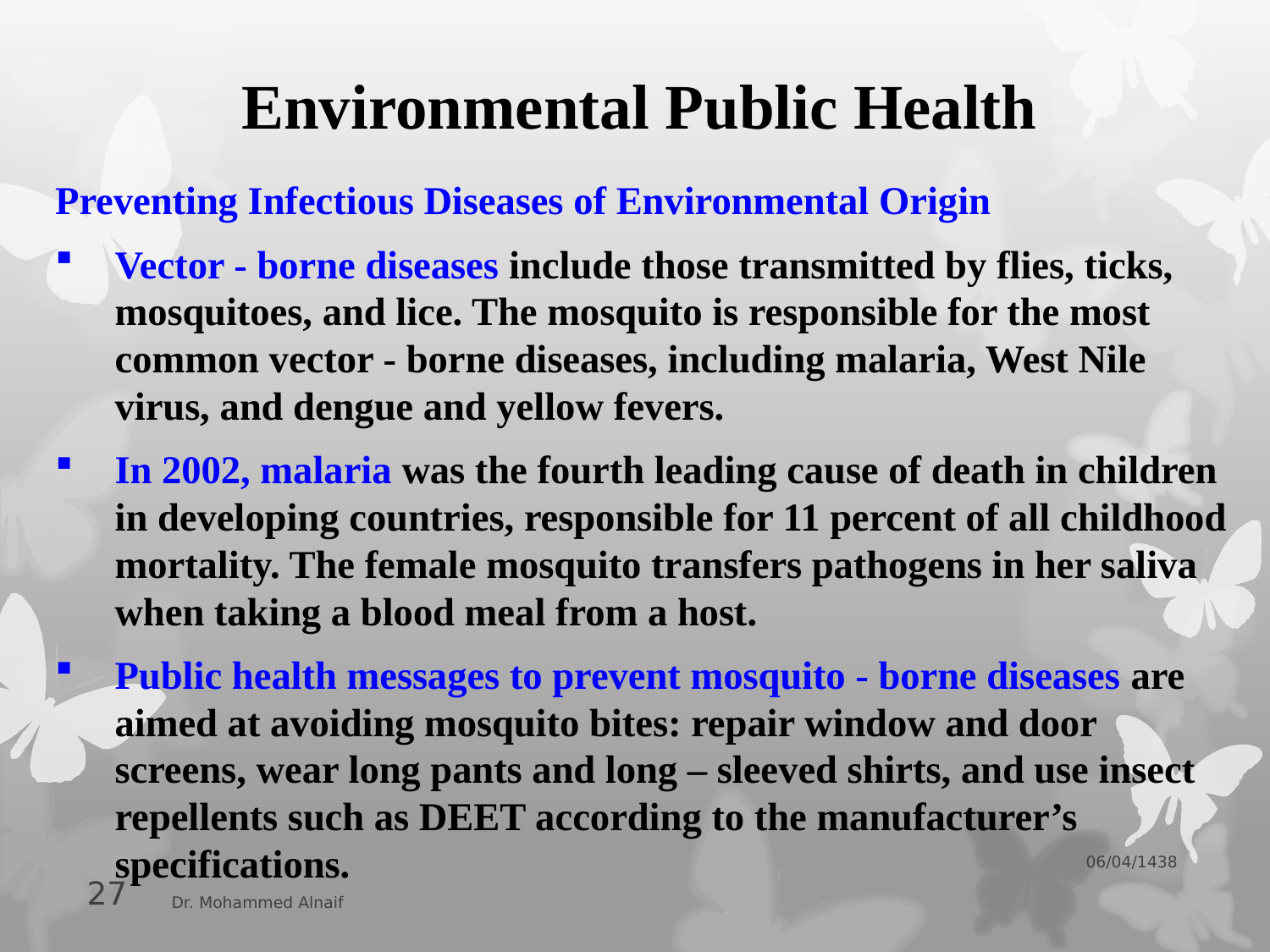

# Environmental Public Health
Preventing Infectious Diseases of Environmental Origin
Vector - borne diseases include those transmitted by flies, ticks, mosquitoes, and lice. The mosquito is responsible for the most common vector - borne diseases, including malaria, West Nile virus, and dengue and yellow fevers.
In 2002, malaria was the fourth leading cause of death in children in developing countries, responsible for 11 percent of all childhood mortality. The female mosquito transfers pathogens in her saliva when taking a blood meal from a host.
Public health messages to prevent mosquito - borne diseases are aimed at avoiding mosquito bites: repair window and door screens, wear long pants and long – sleeved shirts, and use insect repellents such as DEET according to the manufacturer’s specifications.
06/04/1438
27
Dr. Mohammed Alnaif